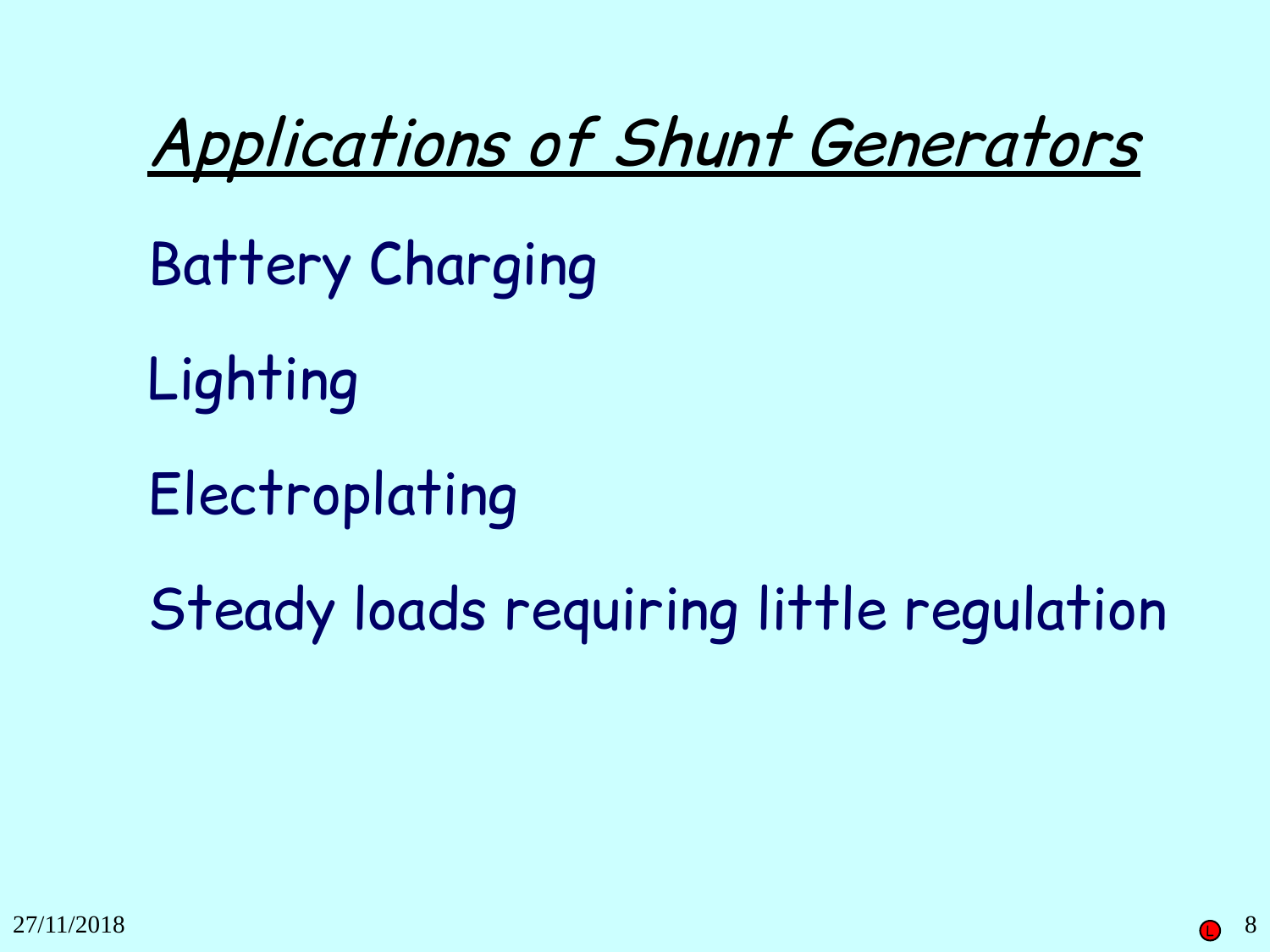

Applications of Shunt Generators
Battery Charging
Lighting
Electroplating
Steady loads requiring little regulation
27/11/2018
8
L